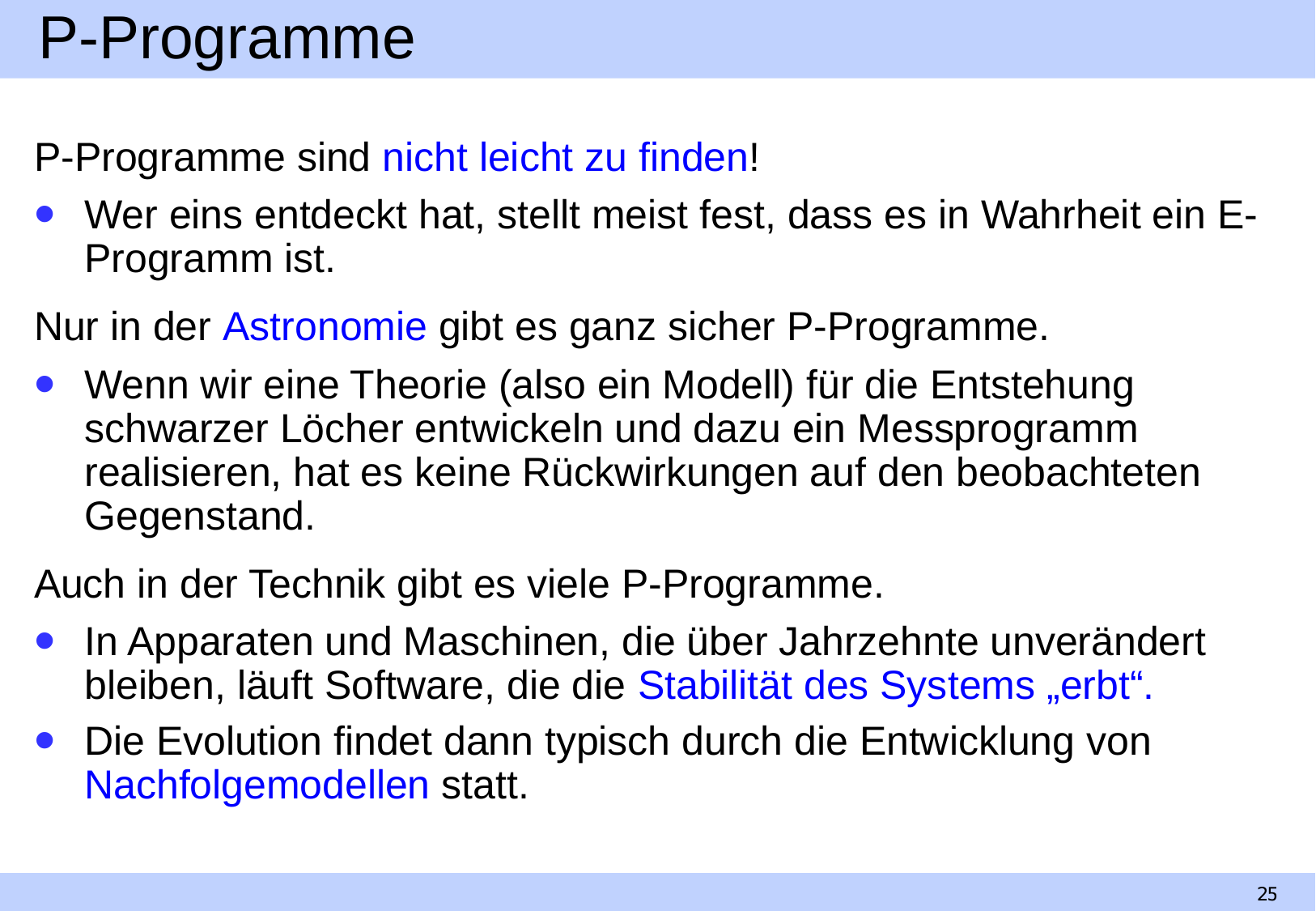

# P-Programme
P-Programme sind nicht leicht zu finden!
Wer eins entdeckt hat, stellt meist fest, dass es in Wahrheit ein E-Programm ist.
Nur in der Astronomie gibt es ganz sicher P-Programme.
Wenn wir eine Theorie (also ein Modell) für die Entstehung schwarzer Löcher entwickeln und dazu ein Messprogramm realisieren, hat es keine Rückwirkungen auf den beobachteten Gegenstand.
Auch in der Technik gibt es viele P-Programme.
In Apparaten und Maschinen, die über Jahrzehnte unverändert bleiben, läuft Software, die die Stabilität des Systems „erbt“.
Die Evolution findet dann typisch durch die Entwicklung von Nachfolgemodellen statt.
25